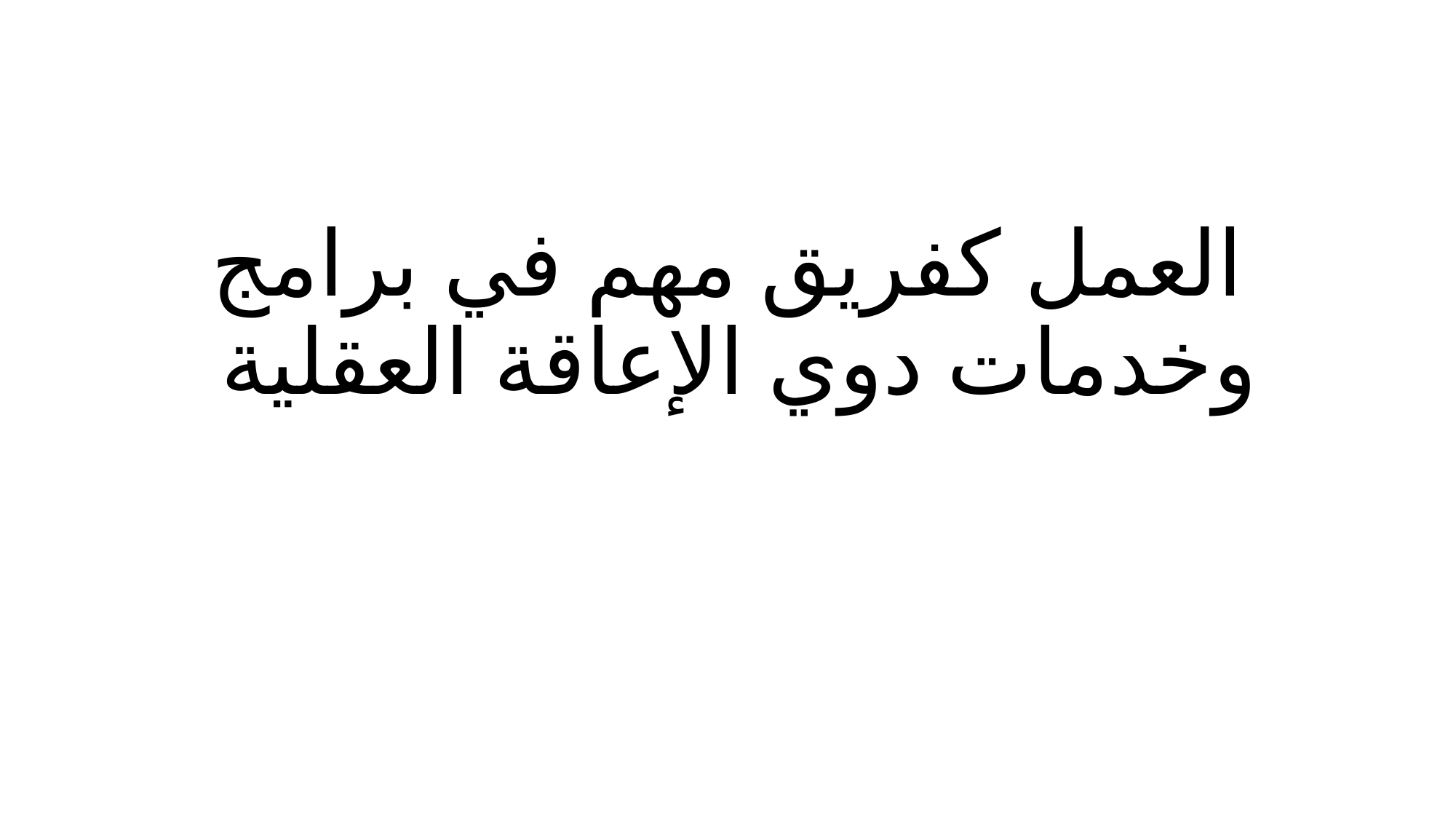

# العمل كفريق مهم في برامج وخدمات دوي الإعاقة العقلية